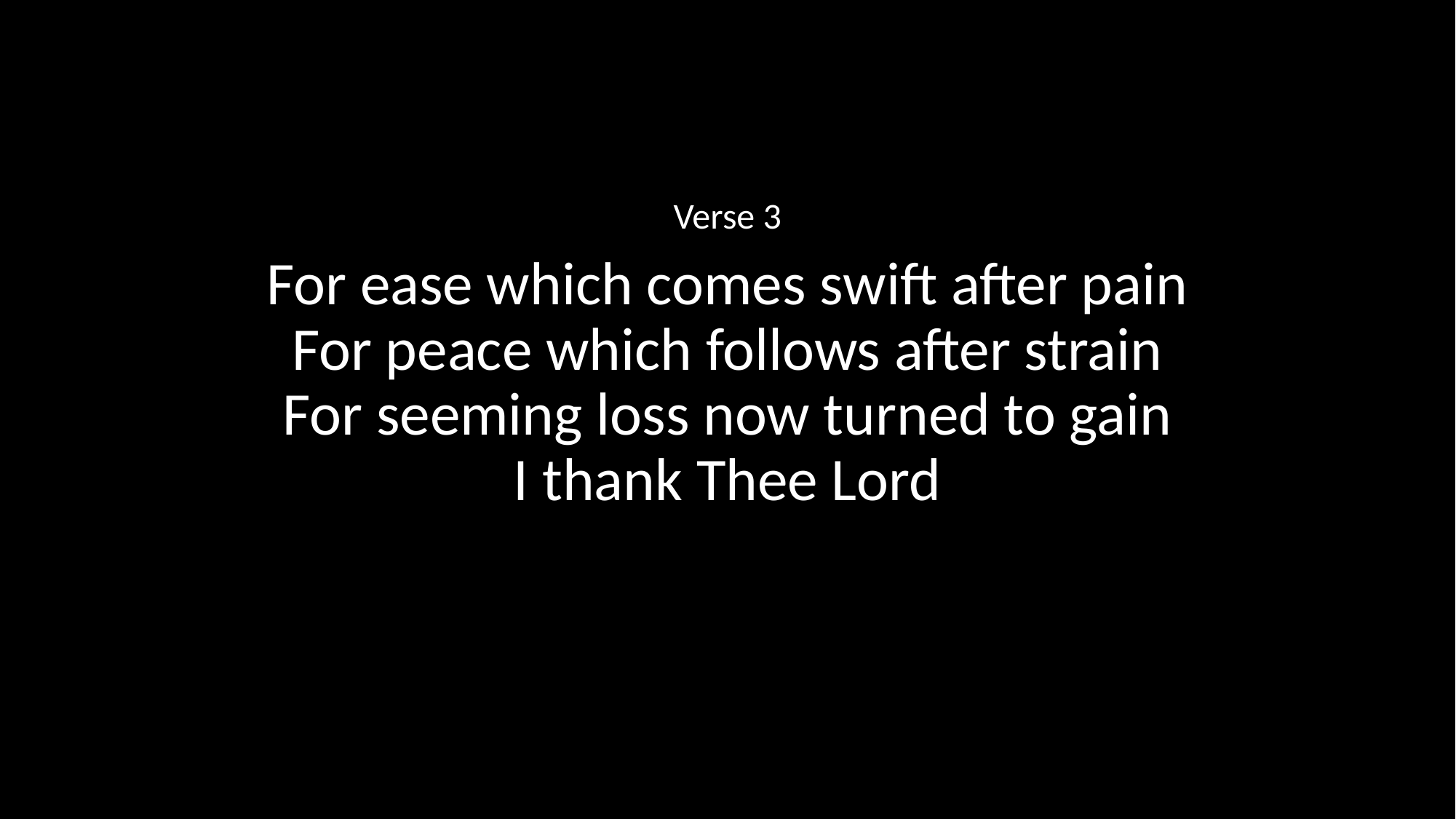

Verse 3
For ease which comes swift after pain
For peace which follows after strain
For seeming loss now turned to gain
I thank Thee Lord